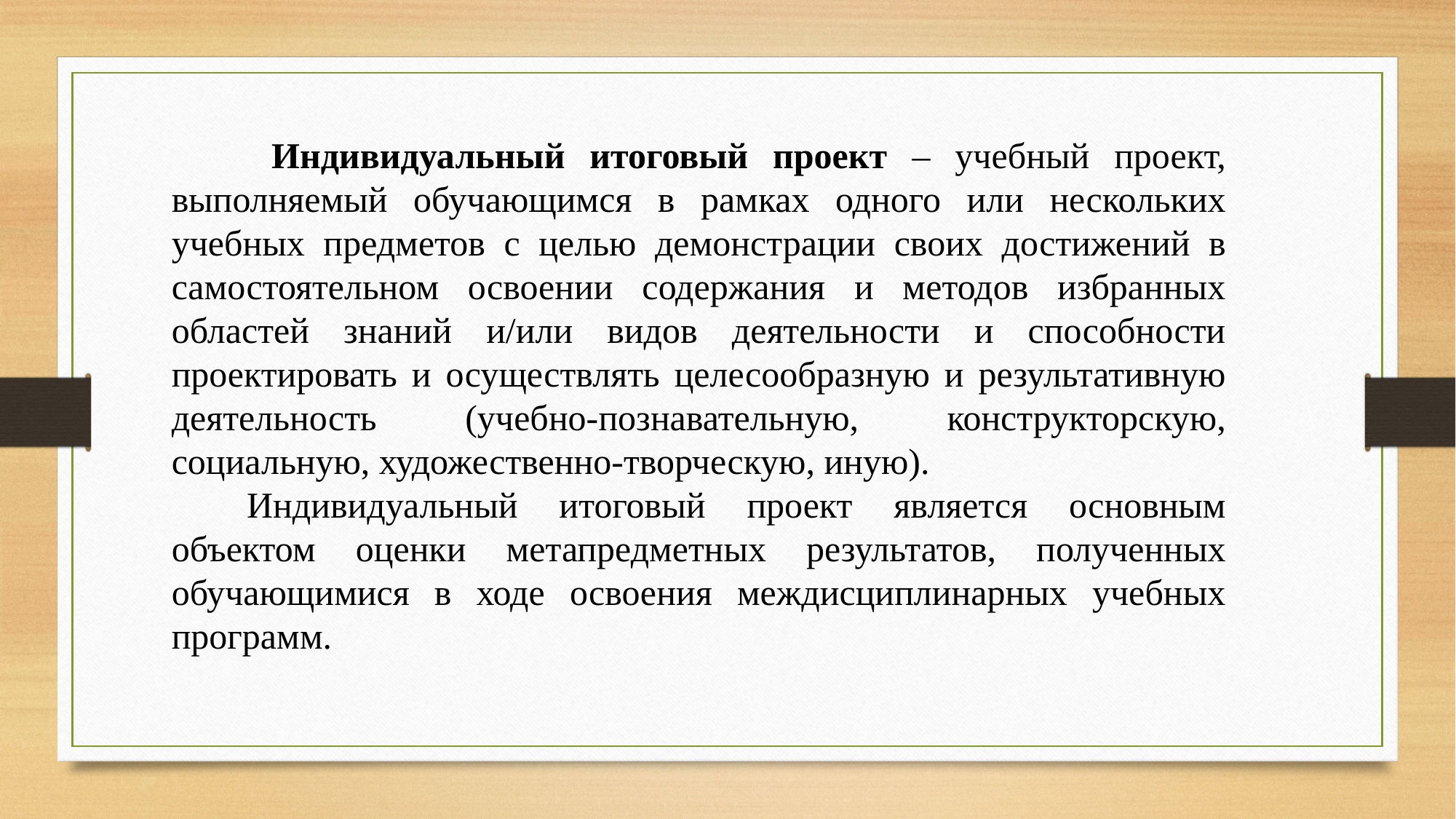

Индивидуальный итоговый проект – учебный проект, выполняемый обучающимся в рамках одного или нескольких учебных предметов с целью демонстрации своих достижений в самостоятельном освоении содержания и методов избранных областей знаний и/или видов деятельности и способности проектировать и осуществлять целесообразную и результативную деятельность (учебно-познавательную, конструкторскую, социальную, художественно-творческую, иную).
Индивидуальный итоговый проект является основным объектом оценки метапредметных результатов, полученных обучающимися в ходе освоения междисциплинарных учебных программ.